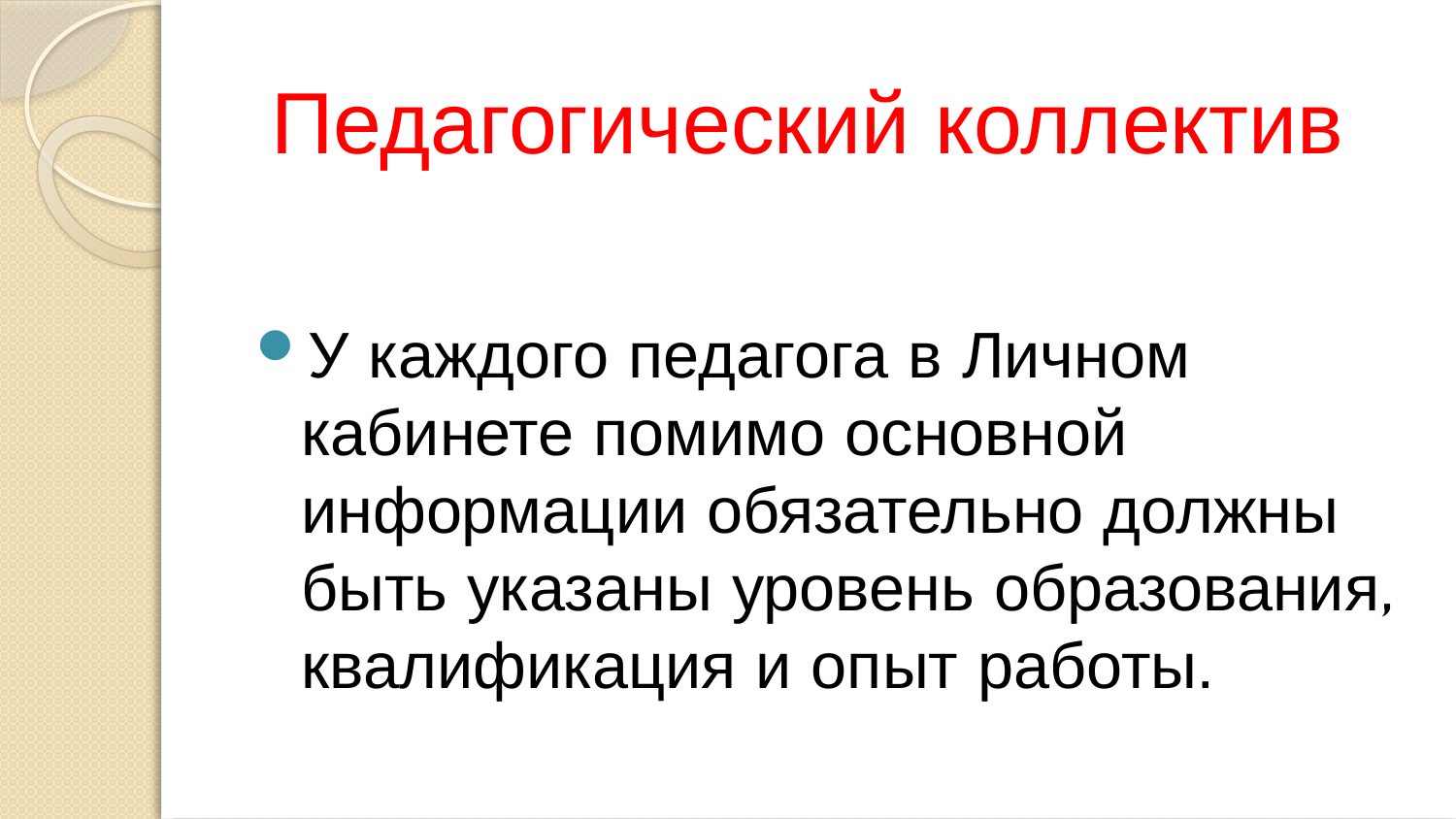

# Педагогический коллектив

У каждого педагога в Личном кабинете помимо основной информации обязательно должны быть указаны уровень образования, квалификация и опыт работы.